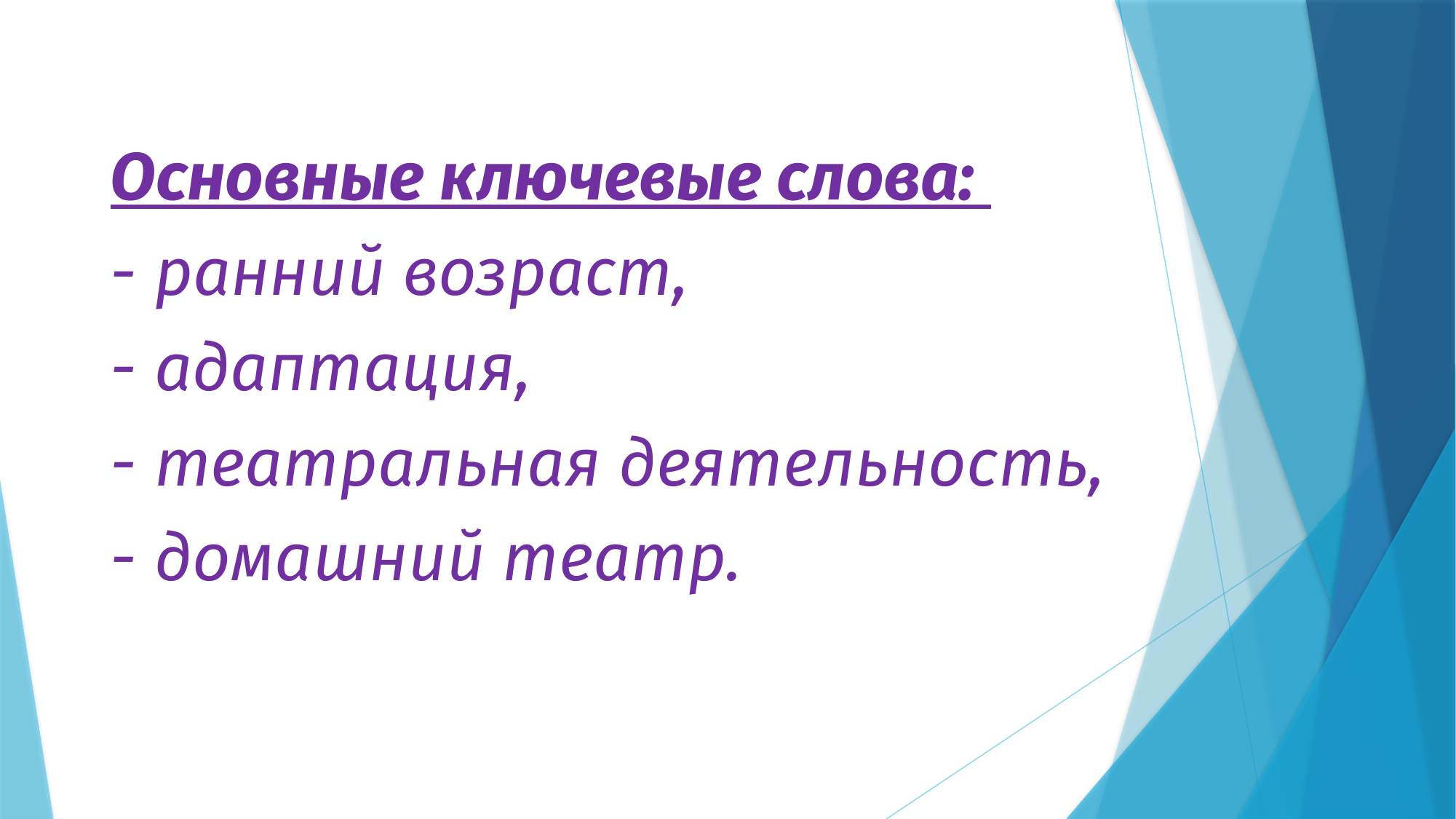

Основные ключевые слова:
- ранний возраст,
- адаптация,
- театральная деятельность,
- домашний театр.